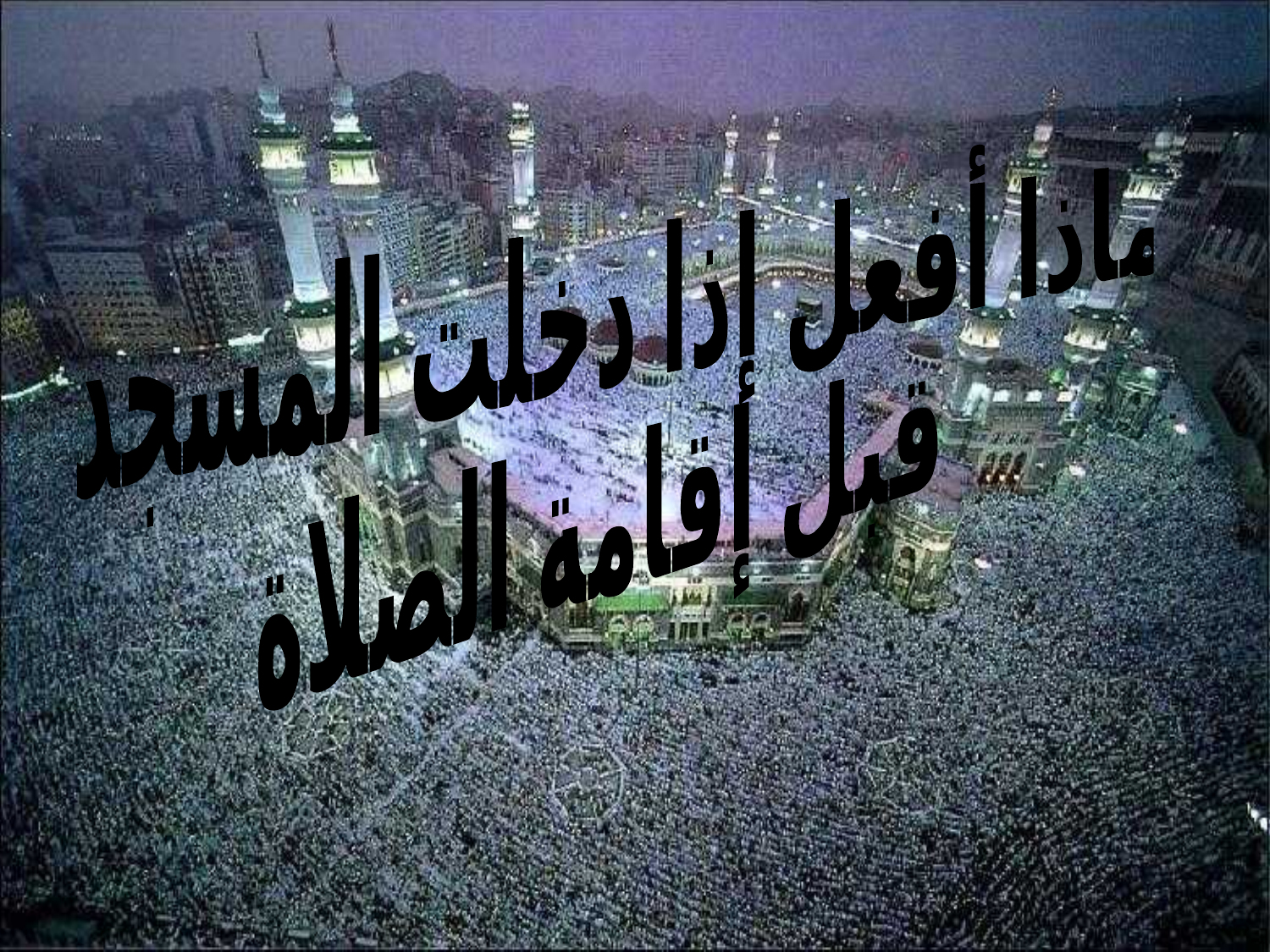

ماذا أفعل إذا دخلت المسجد
قبل إقامة الصلاة